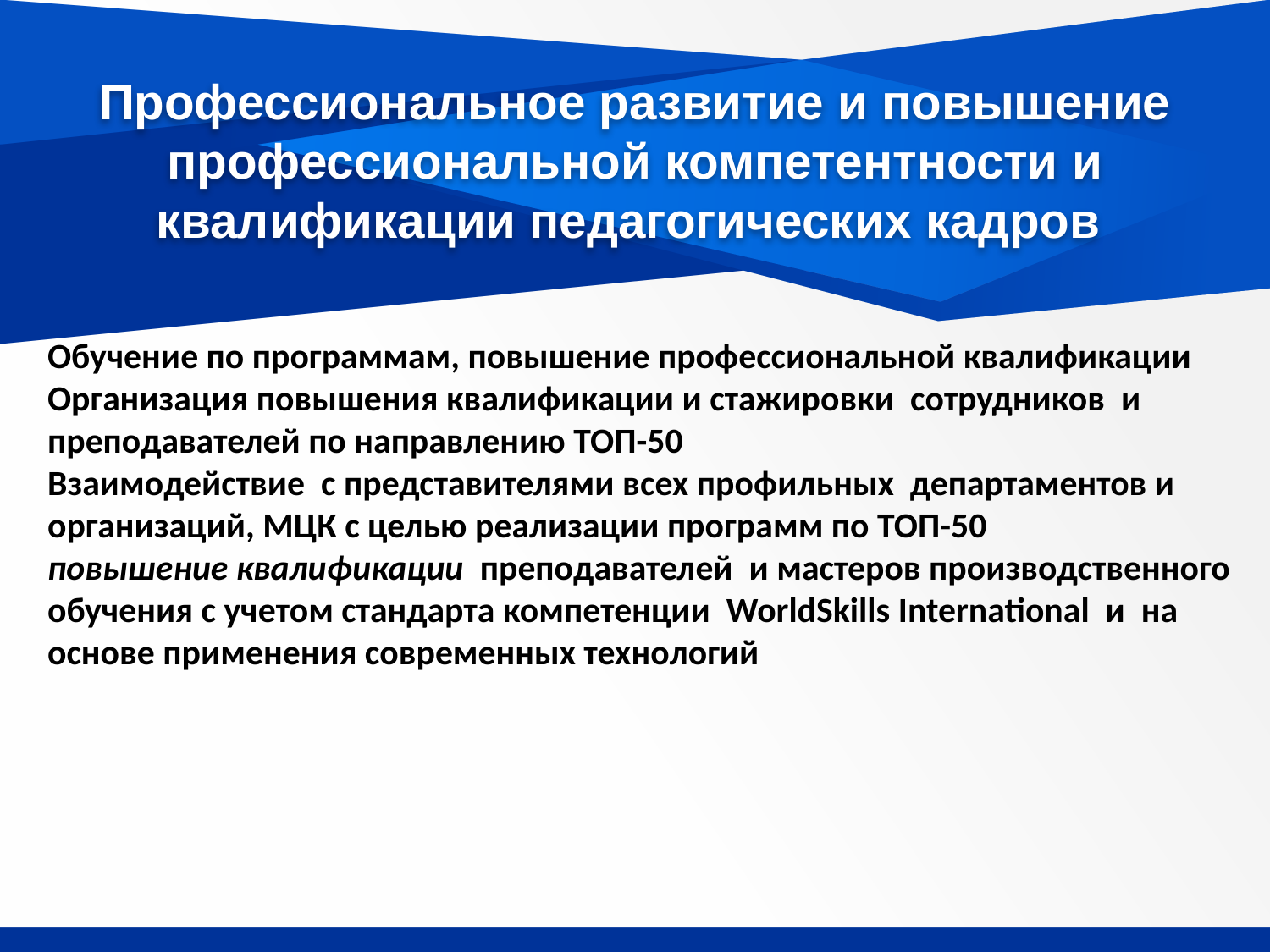

# Профессиональное развитие и повышение профессиональной компетентности и квалификации педагогических кадров
Обучение по программам, повышение профессиональной квалификации
Организация повышения квалификации и стажировки  сотрудников  и преподавателей по направлению ТОП-50
Взаимодействие  с представителями всех профильных  департаментов и организаций, МЦК с целью реализации программ по ТОП-50
повышение квалификации  преподавателей  и мастеров производственного обучения с учетом стандарта компетенции  WorldSkills International  и  на основе применения современных технологий